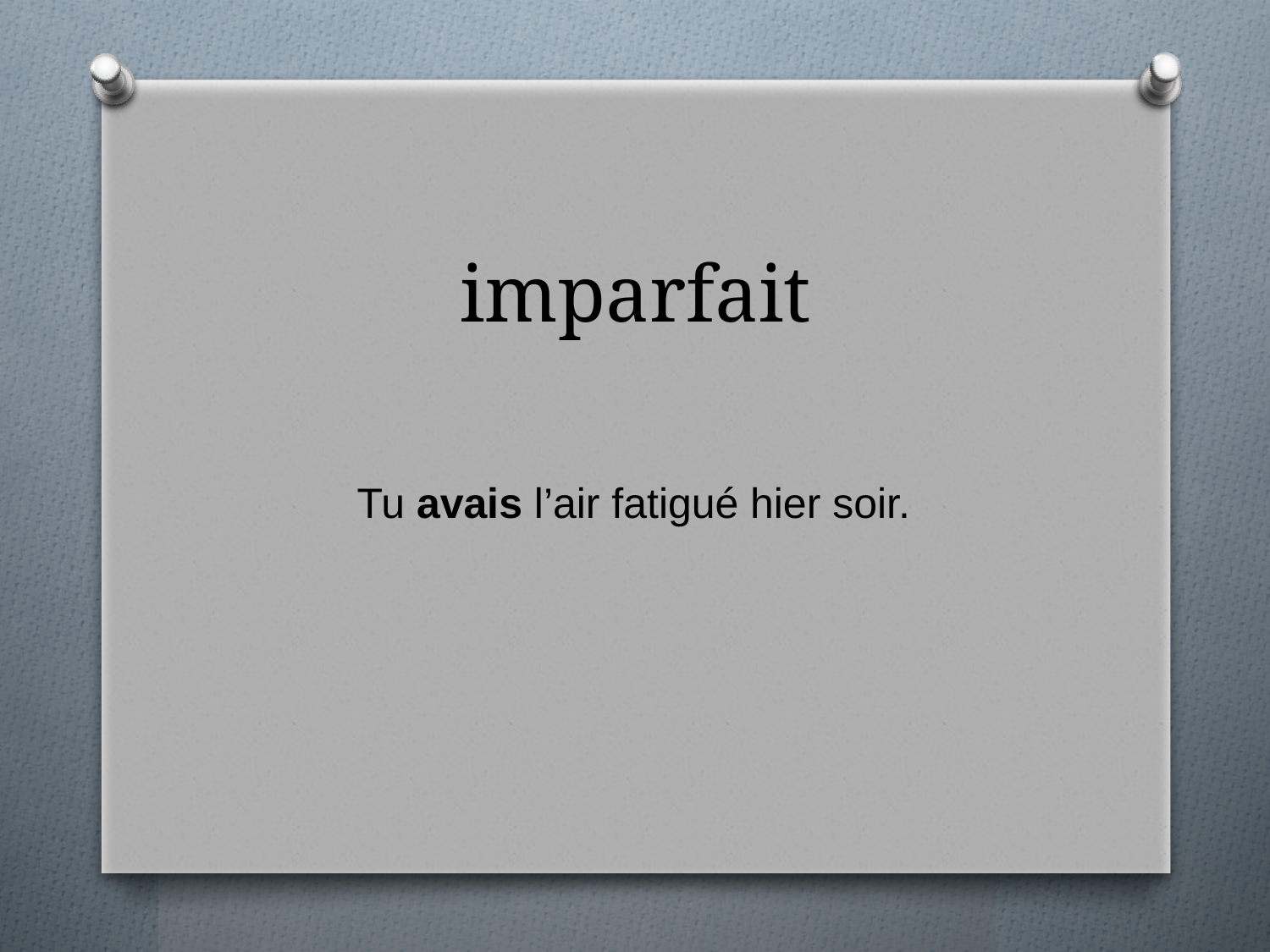

# imparfait

Tu avais l’air fatigué hier soir.